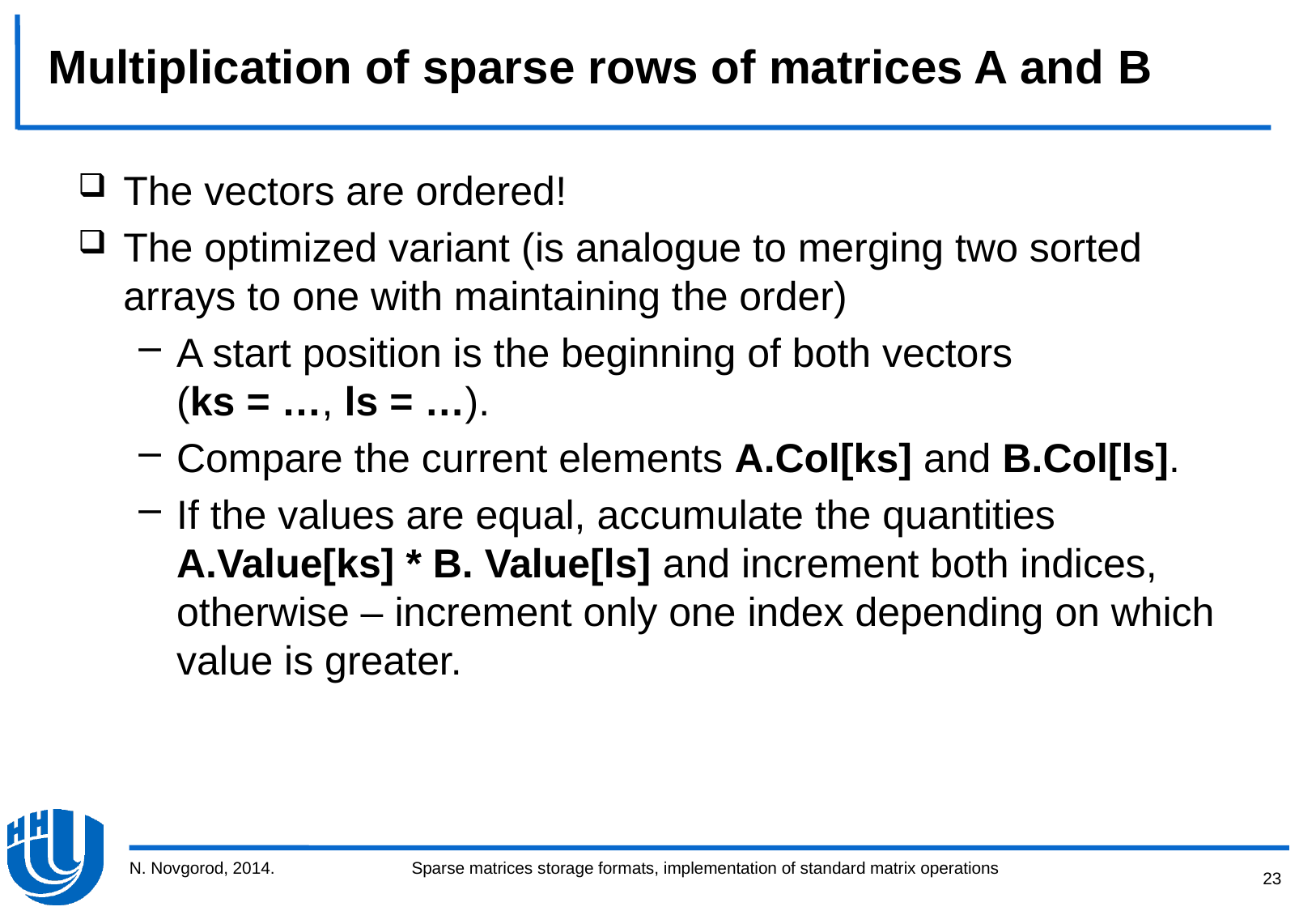

# Multiplication of sparse rows of matrices A and B
The vectors are ordered!
The optimized variant (is analogue to merging two sorted arrays to one with maintaining the order)
A start position is the beginning of both vectors
(ks = …, ls = …).
Compare the current elements A.Col[ks] and B.Col[ls].
If the values are equal, accumulate the quantities A.Value[ks] * B. Value[ls] and increment both indices, otherwise – increment only one index depending on which value is greater.
N. Novgorod, 2014.
23
Sparse matrices storage formats, implementation of standard matrix operations